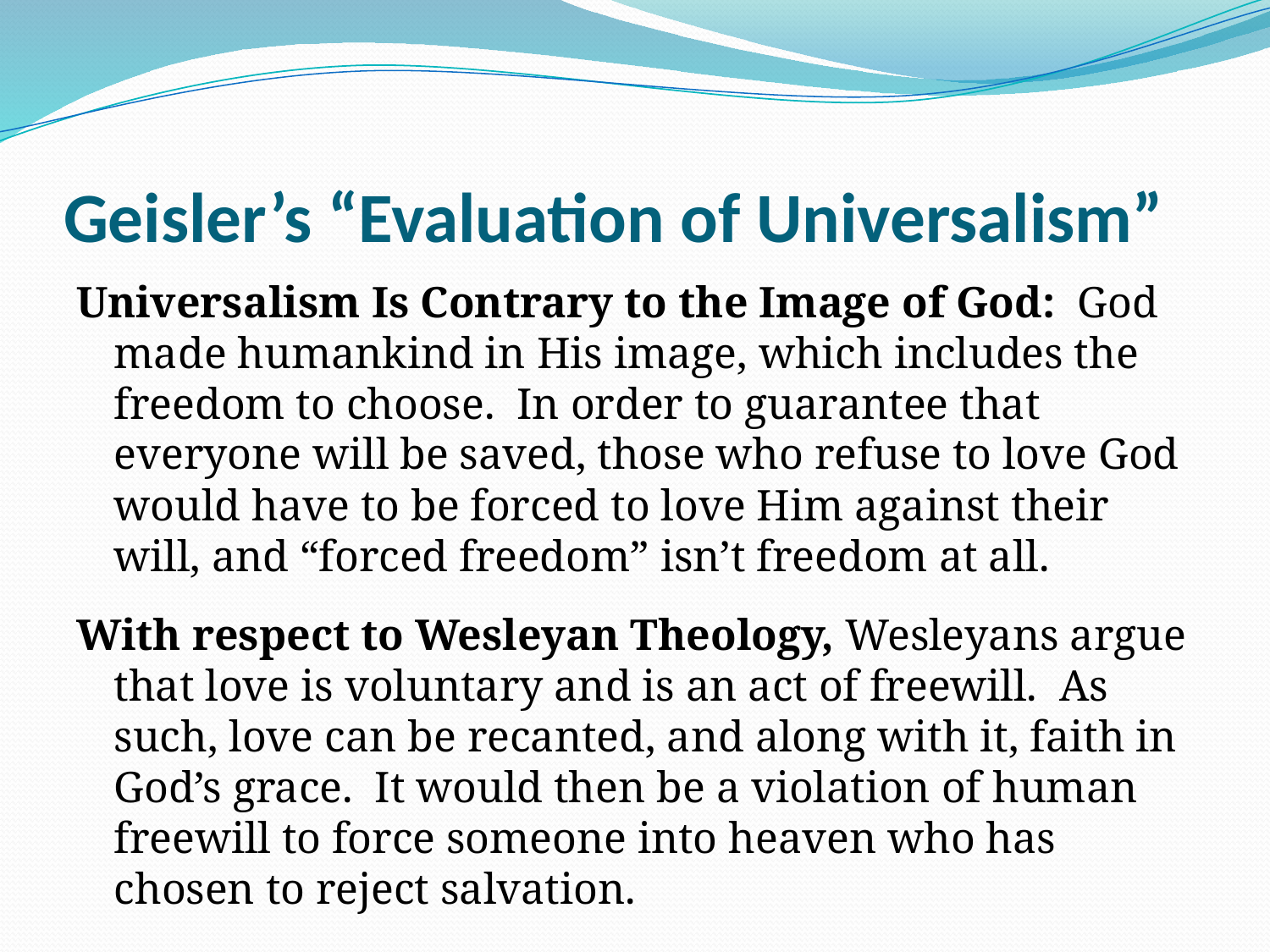

# Geisler’s “Evaluation of Universalism”
Universalism Is Contrary to the Image of God:  God made humankind in His image, which includes the freedom to choose.  In order to guarantee that everyone will be saved, those who refuse to love God would have to be forced to love Him against their will, and “forced freedom” isn’t freedom at all.

With respect to Wesleyan Theology, Wesleyans argue that love is voluntary and is an act of freewill.  As such, love can be recanted, and along with it, faith in God’s grace.  It would then be a violation of human freewill to force someone into heaven who has chosen to reject salvation.